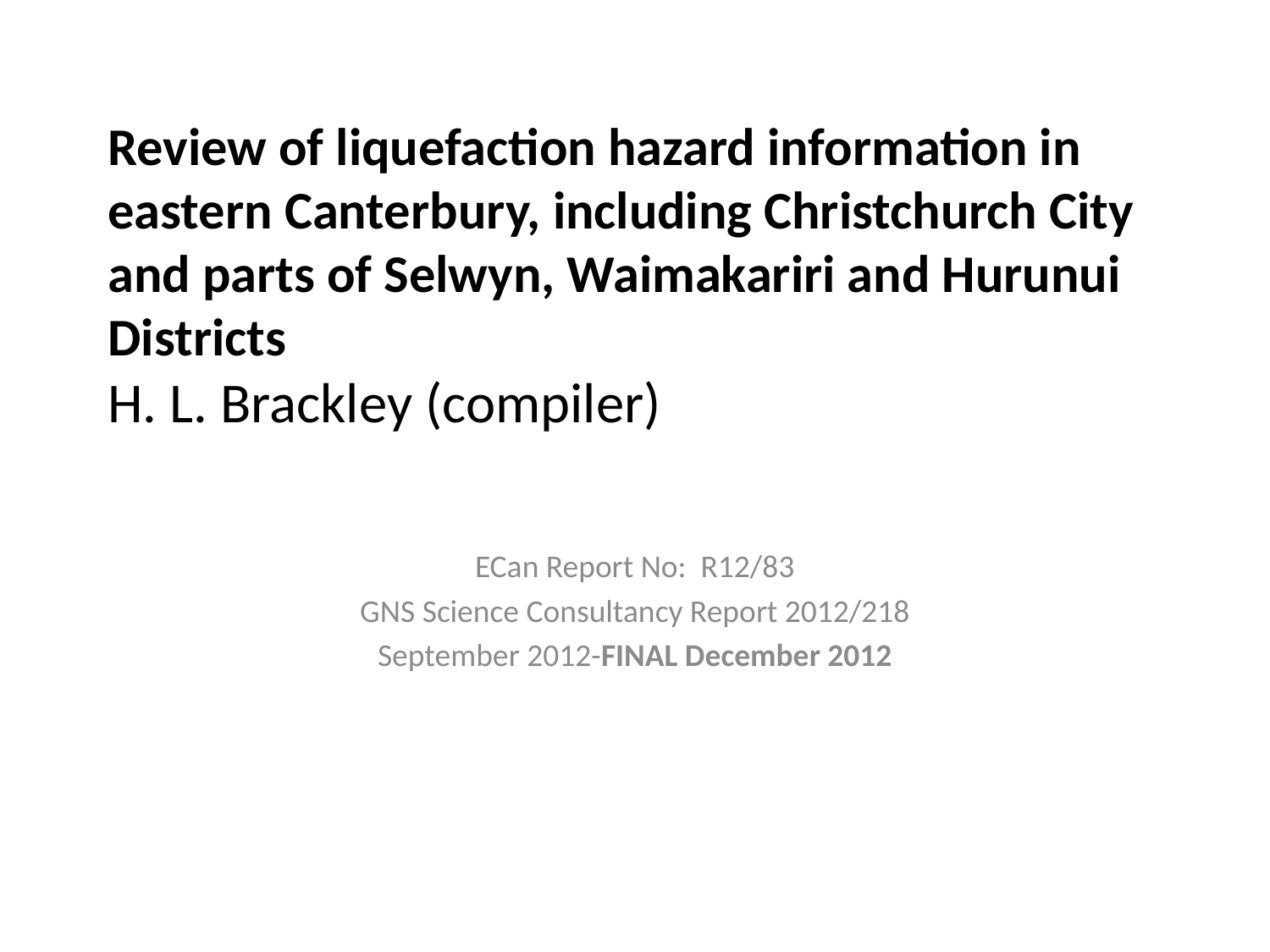

# Review of liquefaction hazard information in eastern Canterbury, including Christchurch City and parts of Selwyn, Waimakariri and Hurunui Districts H. L. Brackley (compiler)
ECan Report No:  R12/83
GNS Science Consultancy Report 2012/218
September 2012-FINAL December 2012